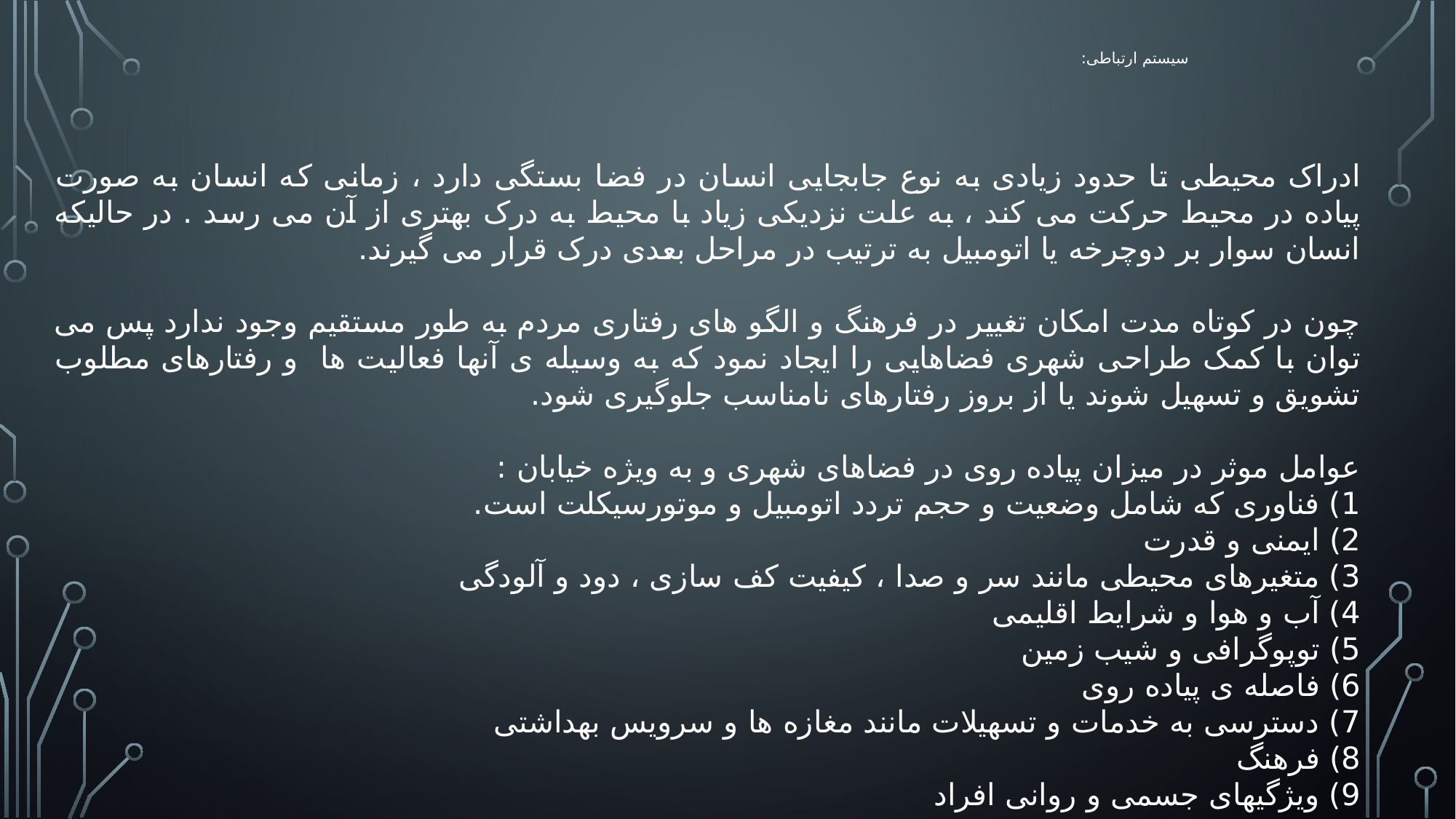

# سیستم ارتباطی:
ادراک محیطی تا حدود زیادی به نوع جابجایی انسان در فضا بستگی دارد ، زمانی که انسان به صورت پیاده در محیط حرکت می کند ، به علت نزدیکی زیاد با محیط به درک بهتری از آن می رسد . در حالیکه انسان سوار بر دوچرخه یا اتومبیل به ترتیب در مراحل بعدی درک قرار می گیرند.

چون در کوتاه مدت امکان تغییر در فرهنگ و الگو های رفتاری مردم به طور مستقیم وجود ندارد پس می توان با کمک طراحی شهری فضاهایی را ایجاد نمود که به وسیله ی آنها فعالیت ها  و رفتارهای مطلوب تشویق و تسهیل شوند یا از بروز رفتارهای نامناسب جلوگیری شود.

عوامل موثر در میزان پیاده روی در فضاهای شهری و به ویژه خیابان :
1) فناوری که شامل وضعیت و حجم تردد اتومبیل و موتورسیکلت است.
2) ایمنی و قدرت
3) متغیرهای محیطی مانند سر و صدا ، کیفیت کف سازی ، دود و آلودگی
4) آب و هوا و شرایط اقلیمی
5) توپوگرافی و شیب زمین
6) فاصله ی پیاده روی
7) دسترسی به خدمات و تسهیلات مانند مغازه ها و سرویس بهداشتی
8) فرهنگ
9) ویژگیهای جسمی و روانی افراد